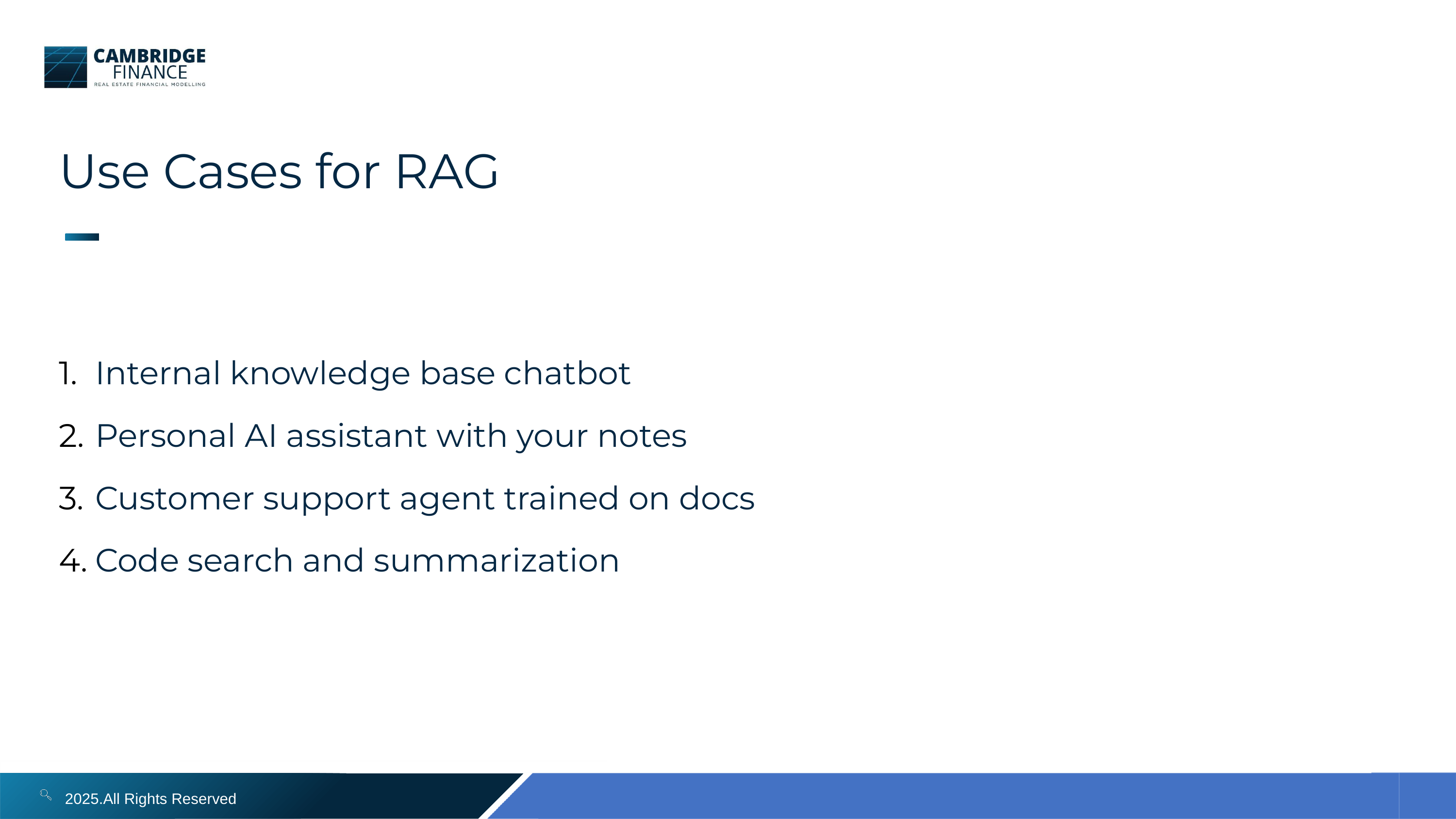

Use Cases for RAG

Internal knowledge base chatbot
Personal AI assistant with your notes
Customer support agent trained on docs
Code search and summarization

2025.All Rights Reserved